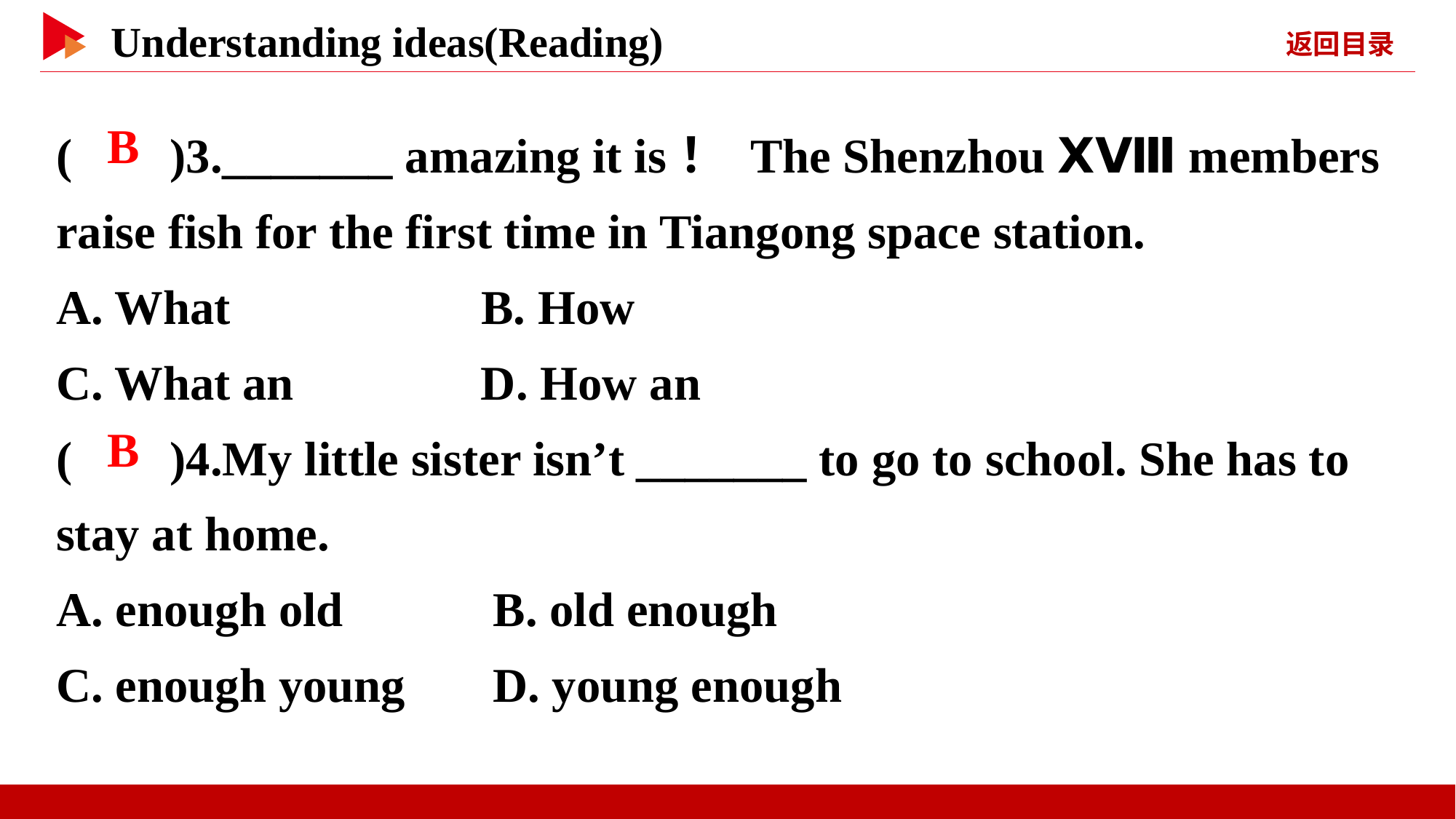

(        )3._______ amazing it is！ The Shenzhou ⅩⅧ members raise fish for the first time in Tiangong space station.
A. What	                 B. How
C. What an	        D. How an
(        )4.My little sister isn’t _______ to go to school. She has to stay at home.
A. enough old	         B. old enough
C. enough young	D. young enough
   B
   B